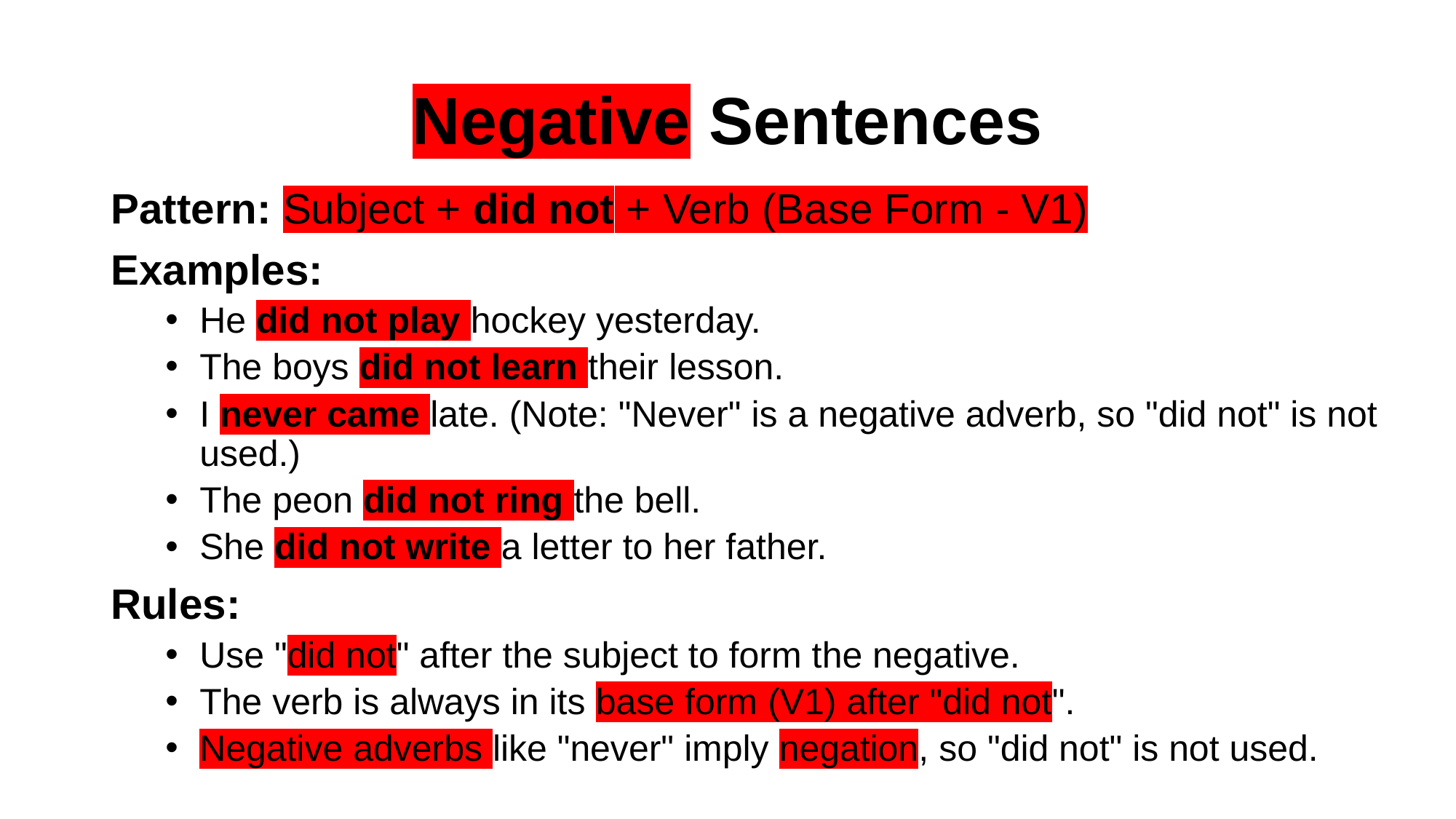

# Negative Sentences
Pattern: Subject + did not + Verb (Base Form - V1)
Examples:
He did not play hockey yesterday.
The boys did not learn their lesson.
I never came late. (Note: "Never" is a negative adverb, so "did not" is not used.)
The peon did not ring the bell.
She did not write a letter to her father.
Rules:
Use "did not" after the subject to form the negative.
The verb is always in its base form (V1) after "did not".
Negative adverbs like "never" imply negation, so "did not" is not used.